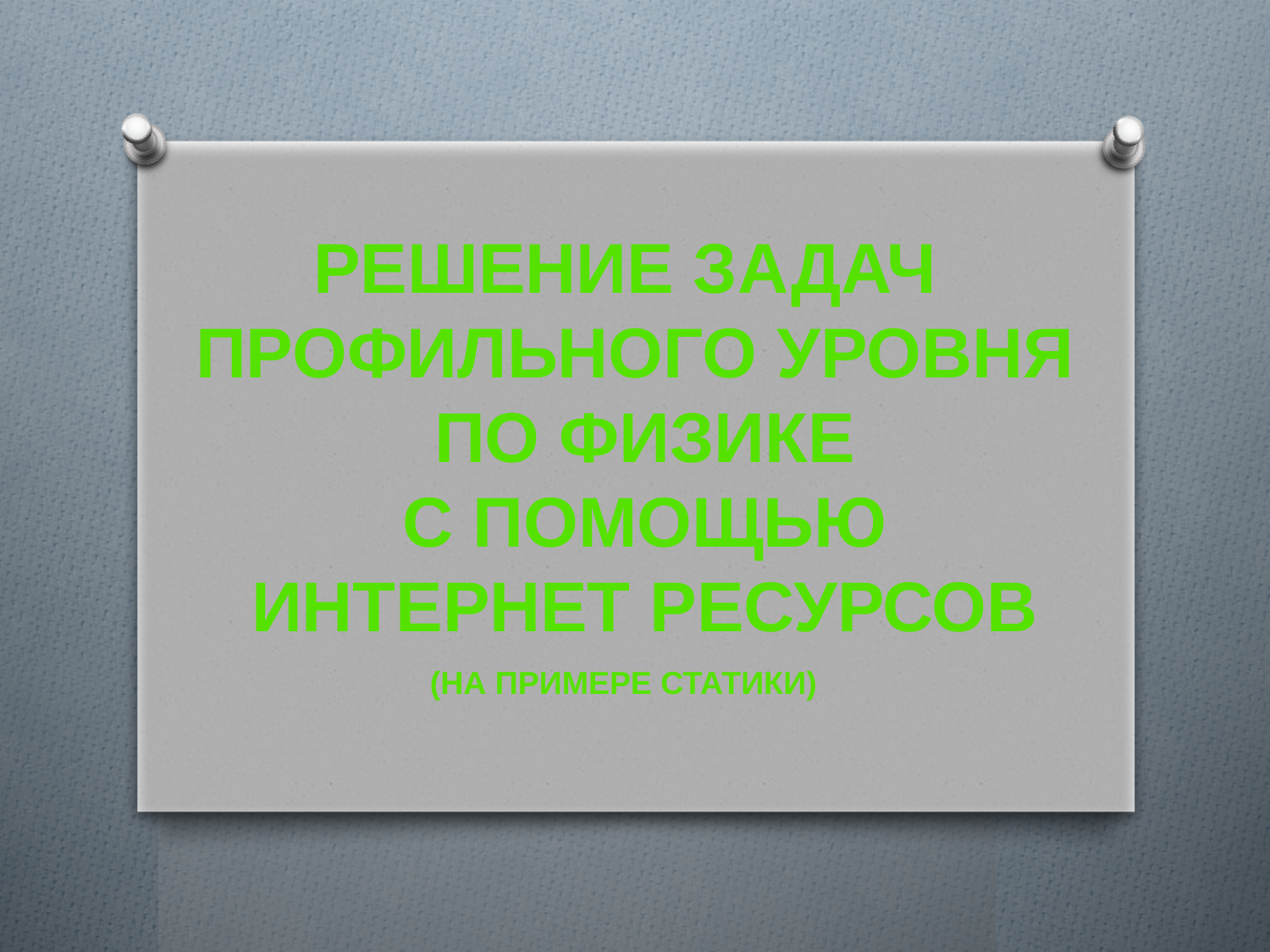

Решение задач
профильного уровня
 по физике
 с помощью
 интернет ресурсов
(на примере статики)